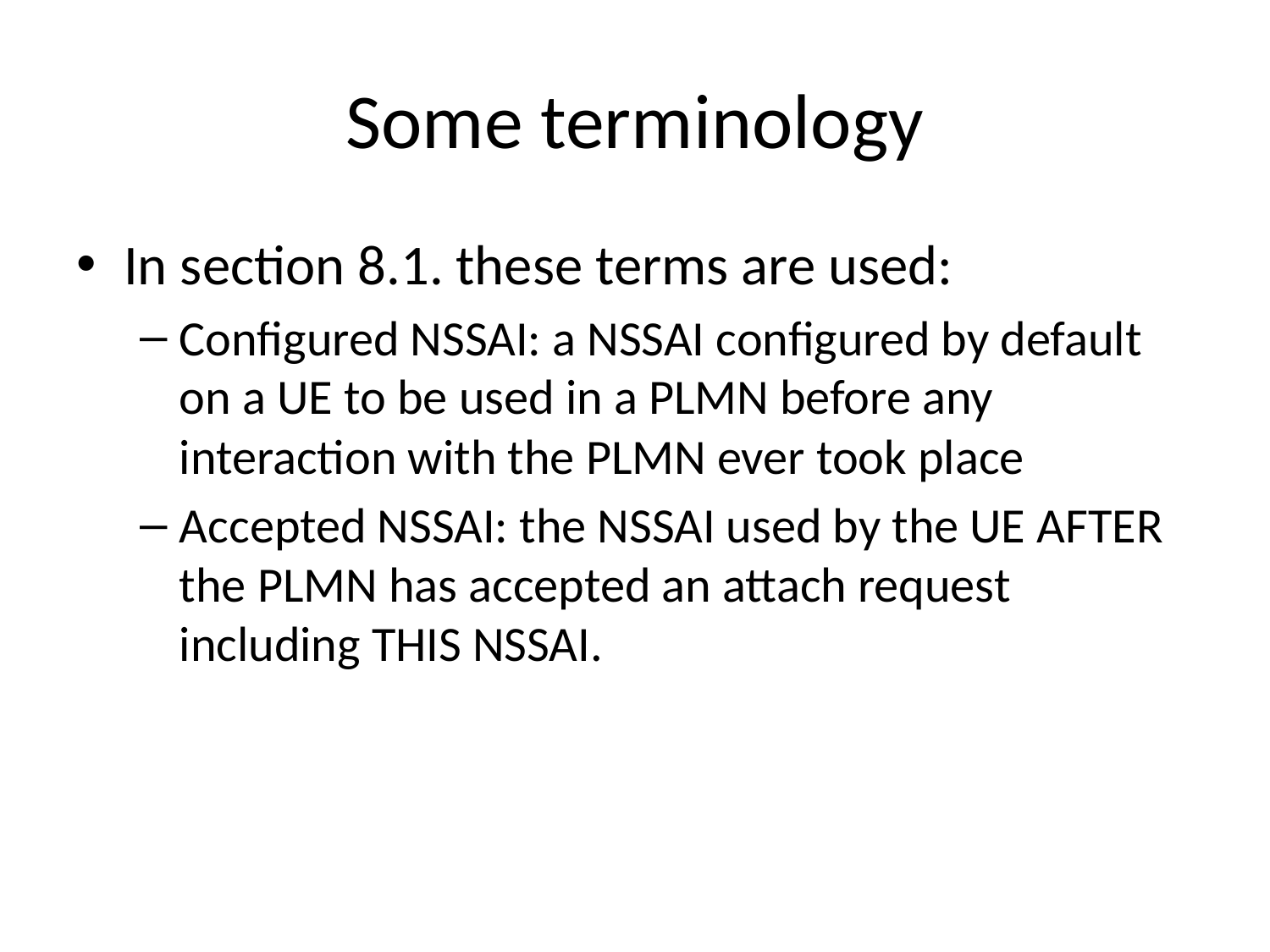

# Some terminology
In section 8.1. these terms are used:
Configured NSSAI: a NSSAI configured by default on a UE to be used in a PLMN before any interaction with the PLMN ever took place
Accepted NSSAI: the NSSAI used by the UE AFTER the PLMN has accepted an attach request  including THIS NSSAI.